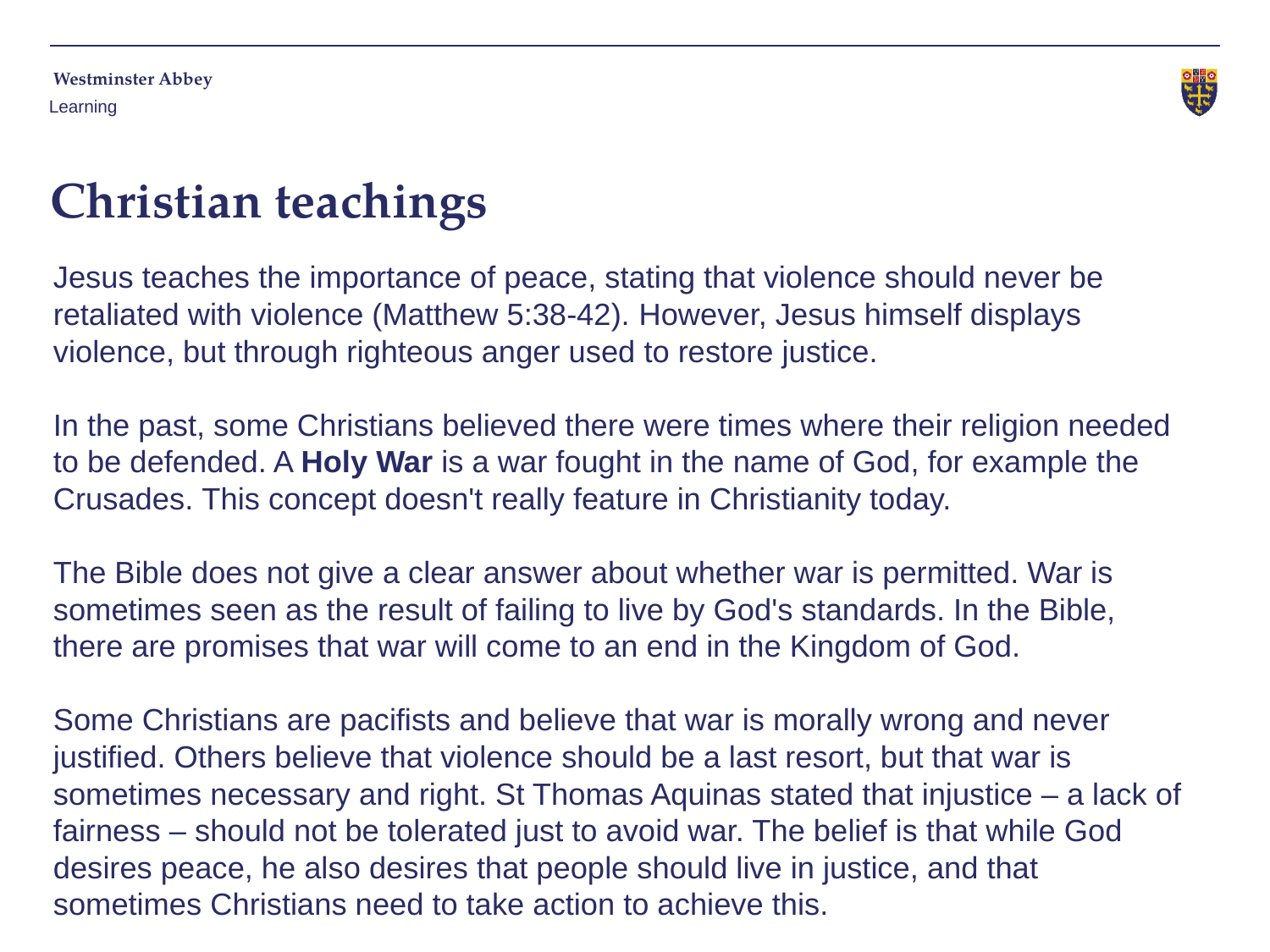

Learning
Christian teachings
Jesus teaches the importance of peace, stating that violence should never be retaliated with violence (Matthew 5:38-42). However, Jesus himself displays violence, but through righteous anger used to restore justice.

In the past, some Christians believed there were times where their religion needed to be defended. A Holy War is a war fought in the name of God, for example the Crusades. This concept doesn't really feature in Christianity today.

The Bible does not give a clear answer about whether war is permitted. War is sometimes seen as the result of failing to live by God's standards. In the Bible, there are promises that war will come to an end in the Kingdom of God.

Some Christians are pacifists and believe that war is morally wrong and never justified. Others believe that violence should be a last resort, but that war is sometimes necessary and right. St Thomas Aquinas stated that injustice – a lack of fairness – should not be tolerated just to avoid war. The belief is that while God desires peace, he also desires that people should live in justice, and that sometimes Christians need to take action to achieve this.